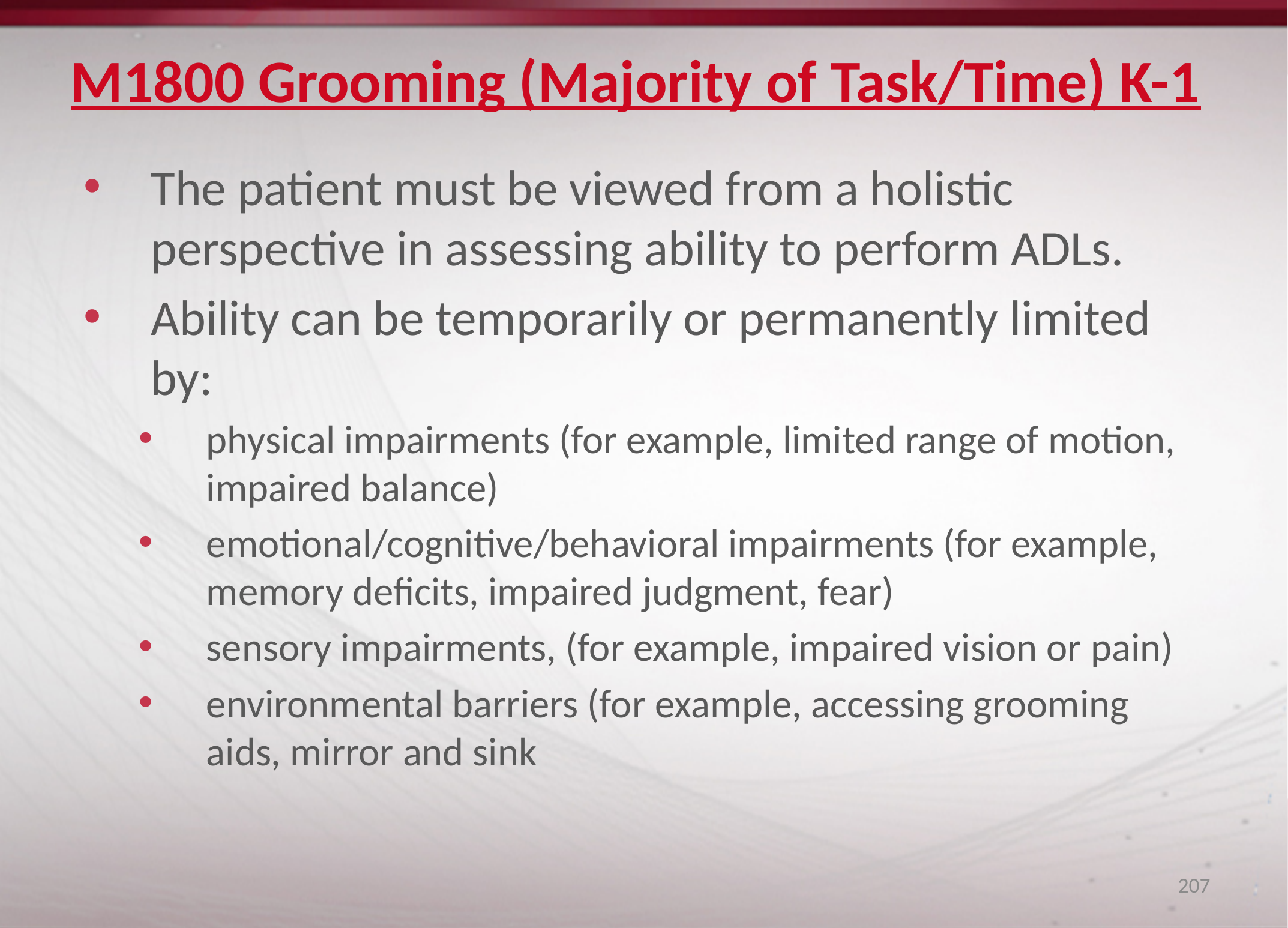

# M1800 Grooming (Majority of Task/Time) K-1
The patient must be viewed from a holistic perspective in assessing ability to perform ADLs.
Ability can be temporarily or permanently limited by:
physical impairments (for example, limited range of motion, impaired balance)
emotional/cognitive/behavioral impairments (for example, memory deficits, impaired judgment, fear)
sensory impairments, (for example, impaired vision or pain)
environmental barriers (for example, accessing grooming aids, mirror and sink

207